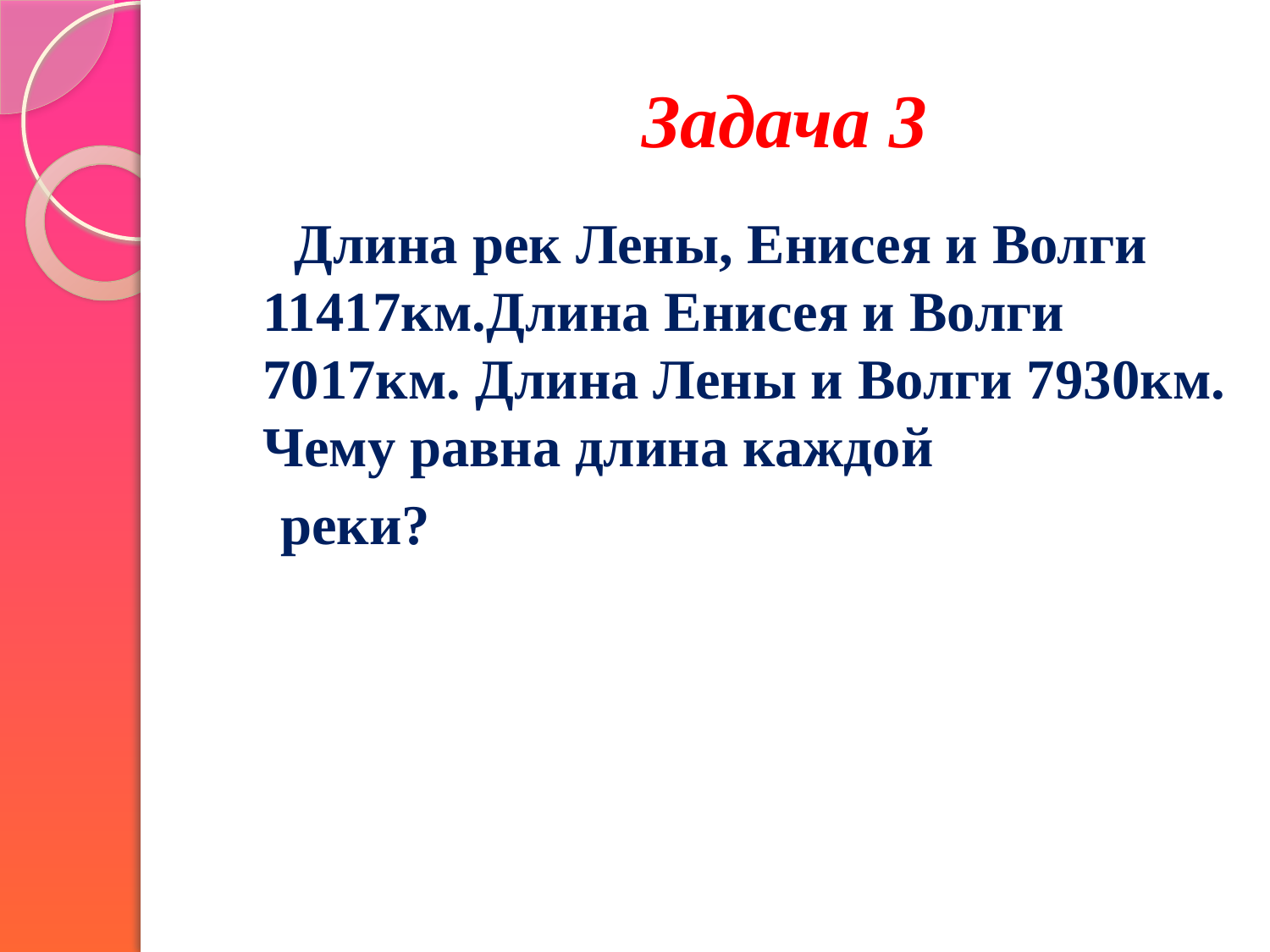

# Задача 3
     Длина рек Лены, Енисея и Волги 11417км.Длина Енисея и Волги 7017км. Длина Лены и Волги 7930км. Чему равна длина каждой
    реки?